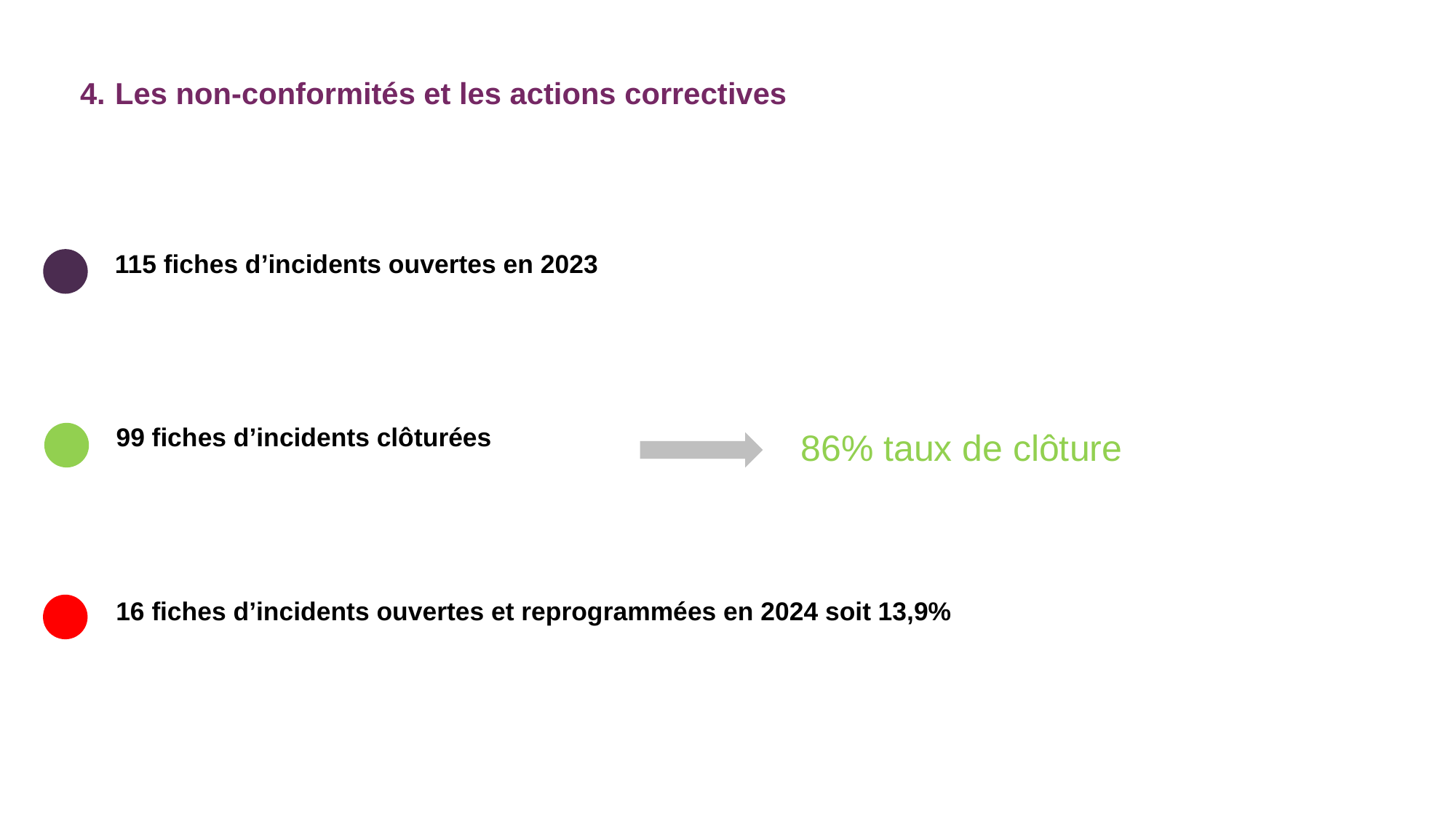

# 4. Les non-conformités et les actions correctives
 115 fiches d’incidents ouvertes en 2023

 99 fiches d’incidents clôturées
86% taux de clôture

 16 fiches d’incidents ouvertes et reprogrammées en 2024 soit 13,9%